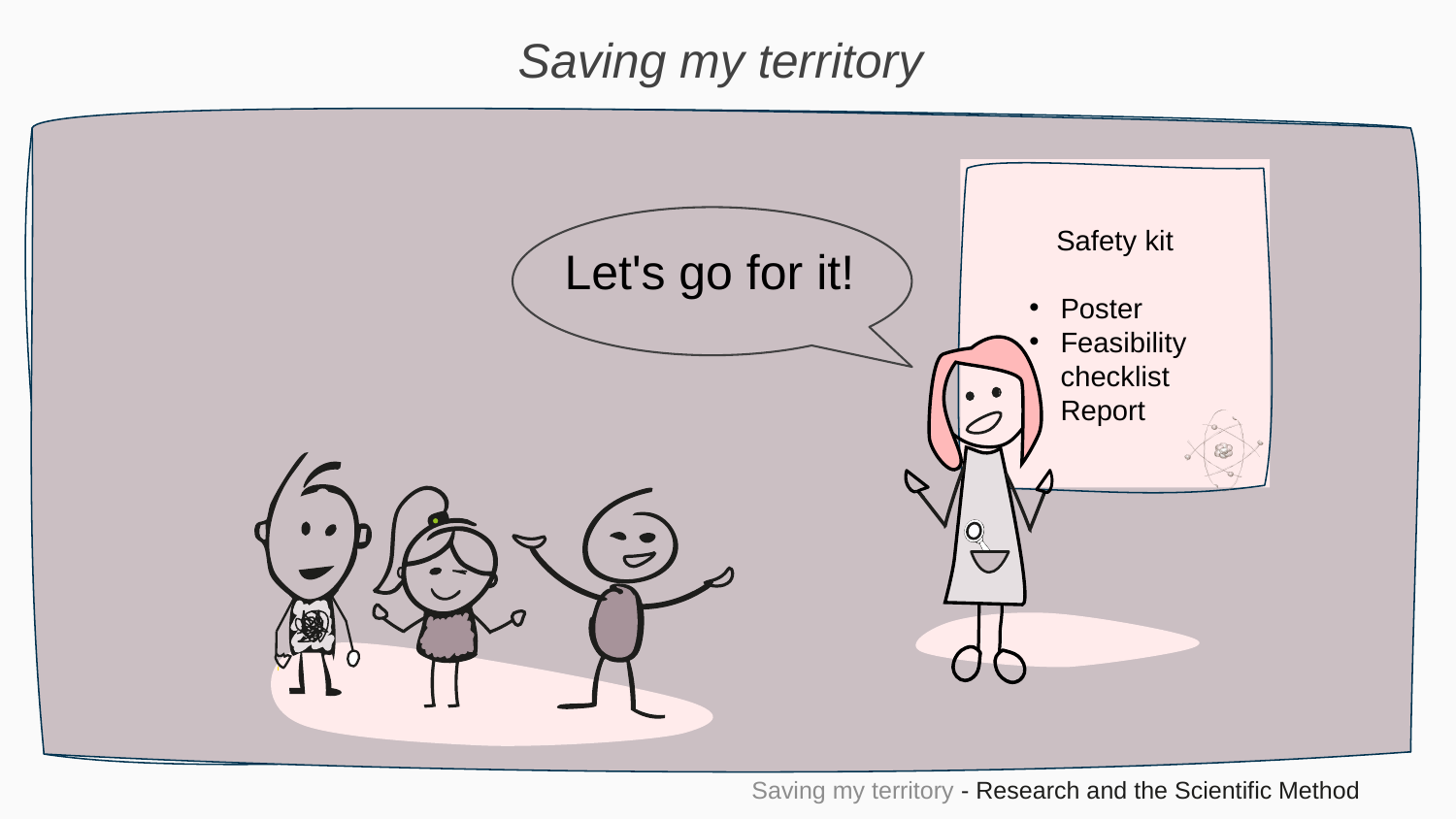

Saving my territory

Safety kit

Poster
Feasibility checklist
Report

Let's go for it!

Saving my territory - Research and the Scientific Method